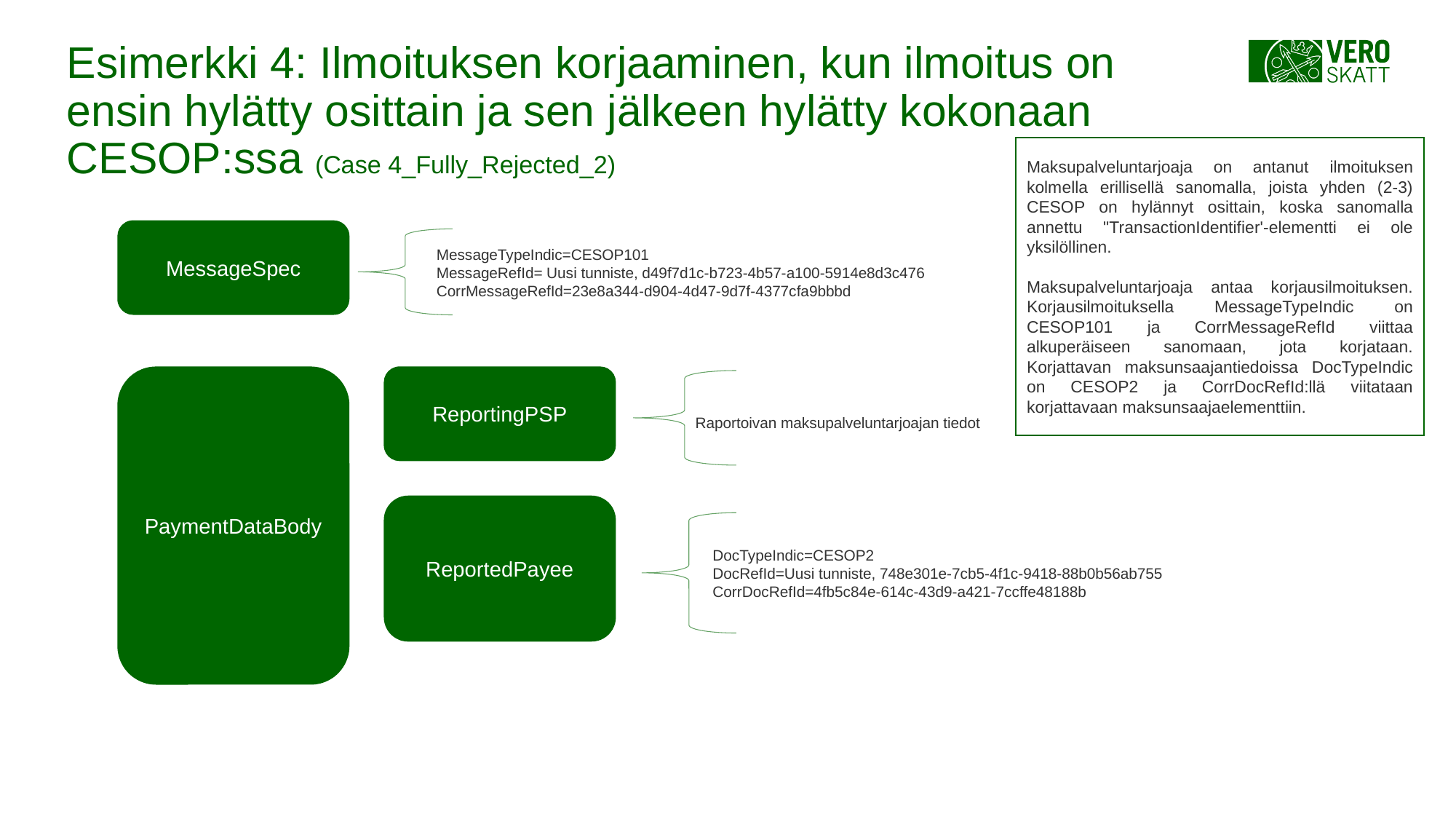

# Esimerkki 4: Ilmoituksen korjaaminen, kun ilmoitus on ensin hylätty osittain ja sen jälkeen hylätty kokonaan CESOP:ssa (Case 4_Fully_Rejected_2)
Maksupalveluntarjoaja on antanut ilmoituksen kolmella erillisellä sanomalla, joista yhden (2-3) CESOP on hylännyt osittain, koska sanomalla annettu "TransactionIdentifier'-elementti ei ole yksilöllinen.

Maksupalveluntarjoaja antaa korjausilmoituksen. Korjausilmoituksella MessageTypeIndic on CESOP101 ja CorrMessageRefId viittaa alkuperäiseen sanomaan, jota korjataan. Korjattavan maksunsaajantiedoissa DocTypeIndic on CESOP2 ja CorrDocRefId:llä viitataan korjattavaan maksunsaajaelementtiin.

MessageSpec

MessageTypeIndic=CESOP101
MessageRefId= Uusi tunniste, d49f7d1c-b723-4b57-a100-5914e8d3c476
CorrMessageRefId=23e8a344-d904-4d47-9d7f-4377cfa9bbbd
PaymentDataBody
ReportingPSP

Raportoivan maksupalveluntarjoajan tiedot
ReportedPayee

DocTypeIndic=CESOP2
DocRefId=Uusi tunniste, 748e301e-7cb5-4f1c-9418-88b0b56ab755
CorrDocRefId=4fb5c84e-614c-43d9-a421-7ccffe48188b